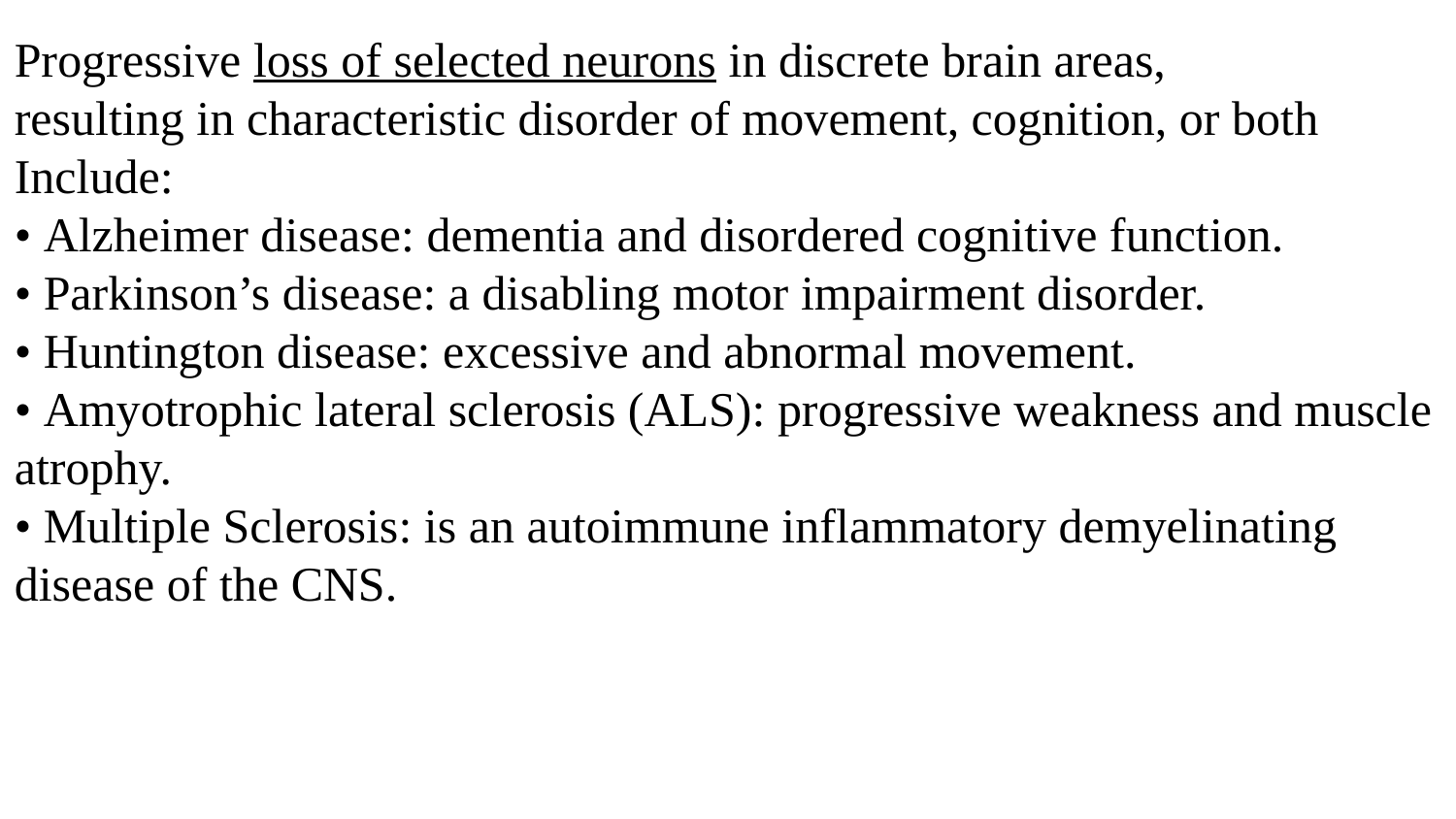

Progressive loss of selected neurons in discrete brain areas,
resulting in characteristic disorder of movement, cognition, or both Include:
• Alzheimer disease: dementia and disordered cognitive function.
• Parkinson’s disease: a disabling motor impairment disorder.
• Huntington disease: excessive and abnormal movement.
• Amyotrophic lateral sclerosis (ALS): progressive weakness and muscle atrophy.
• Multiple Sclerosis: is an autoimmune inflammatory demyelinating disease of the CNS.